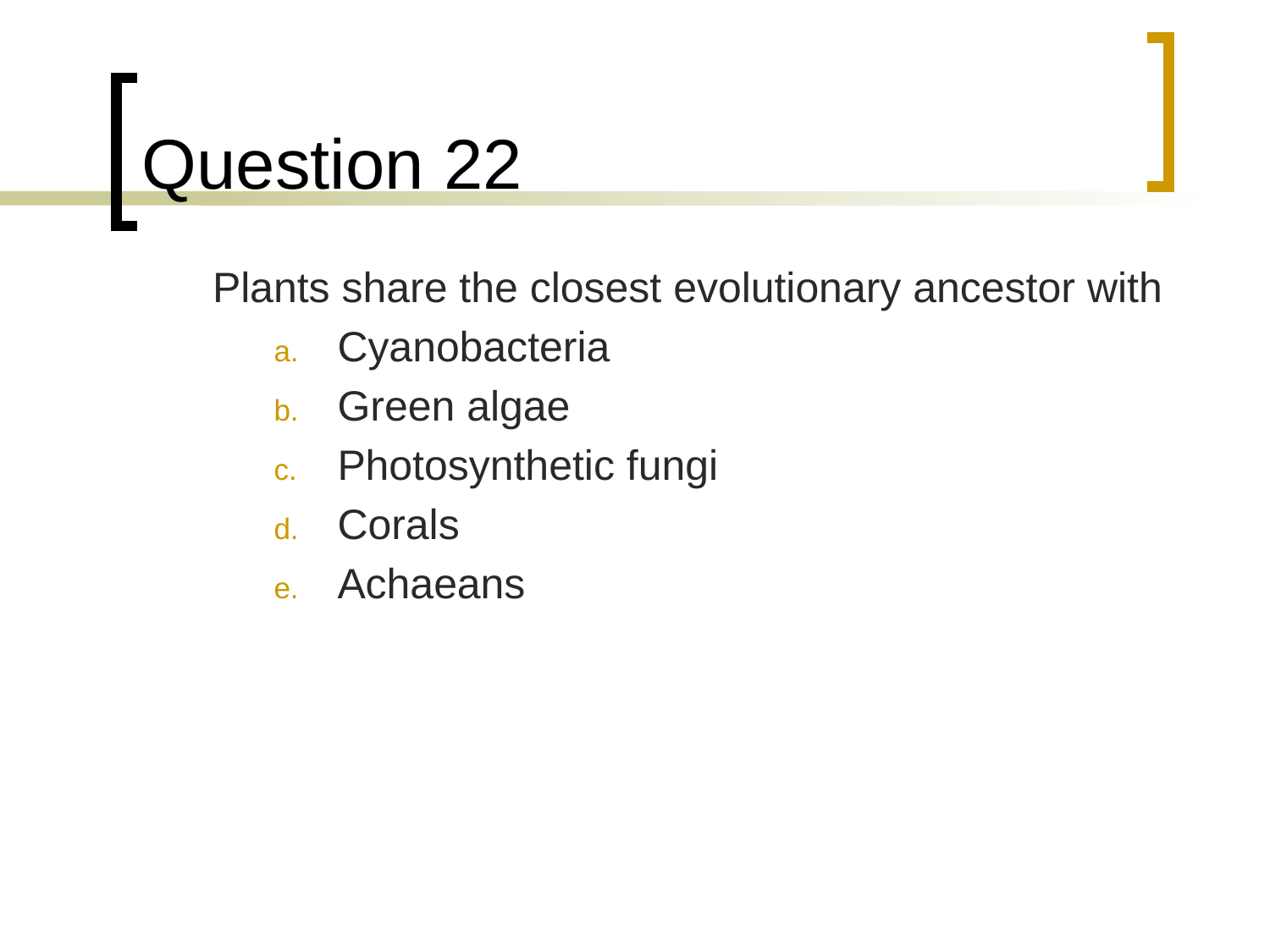

# Question 22
	Plants share the closest evolutionary ancestor with
Cyanobacteria
Green algae
Photosynthetic fungi
Corals
Achaeans